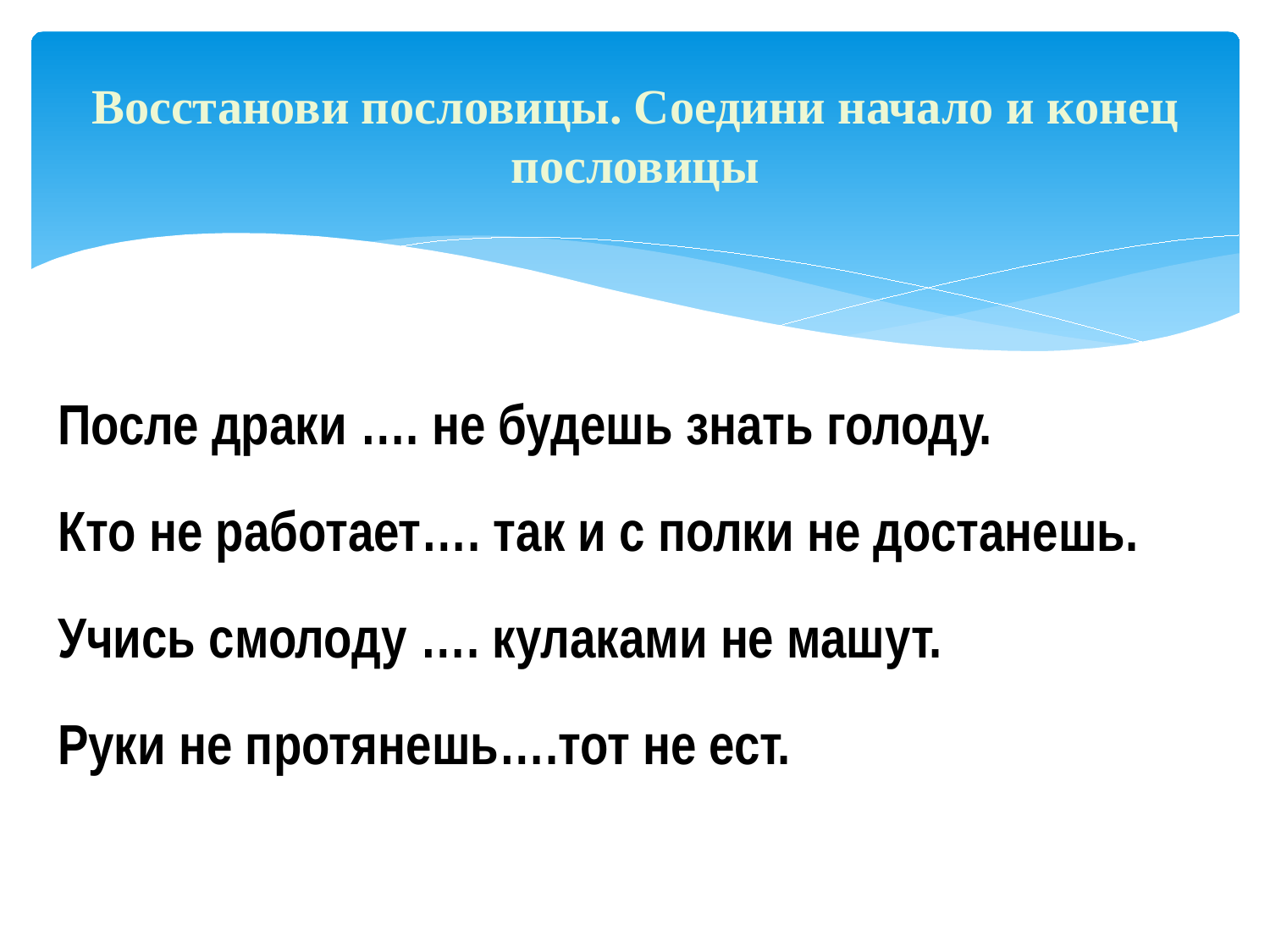

# Восстанови пословицы. Соедини начало и конец пословицы
После драки …. не будешь знать голоду.
Кто не работает…. так и с полки не достанешь.
Учись смолоду …. кулаками не машут.
Руки не протянешь….тот не ест.